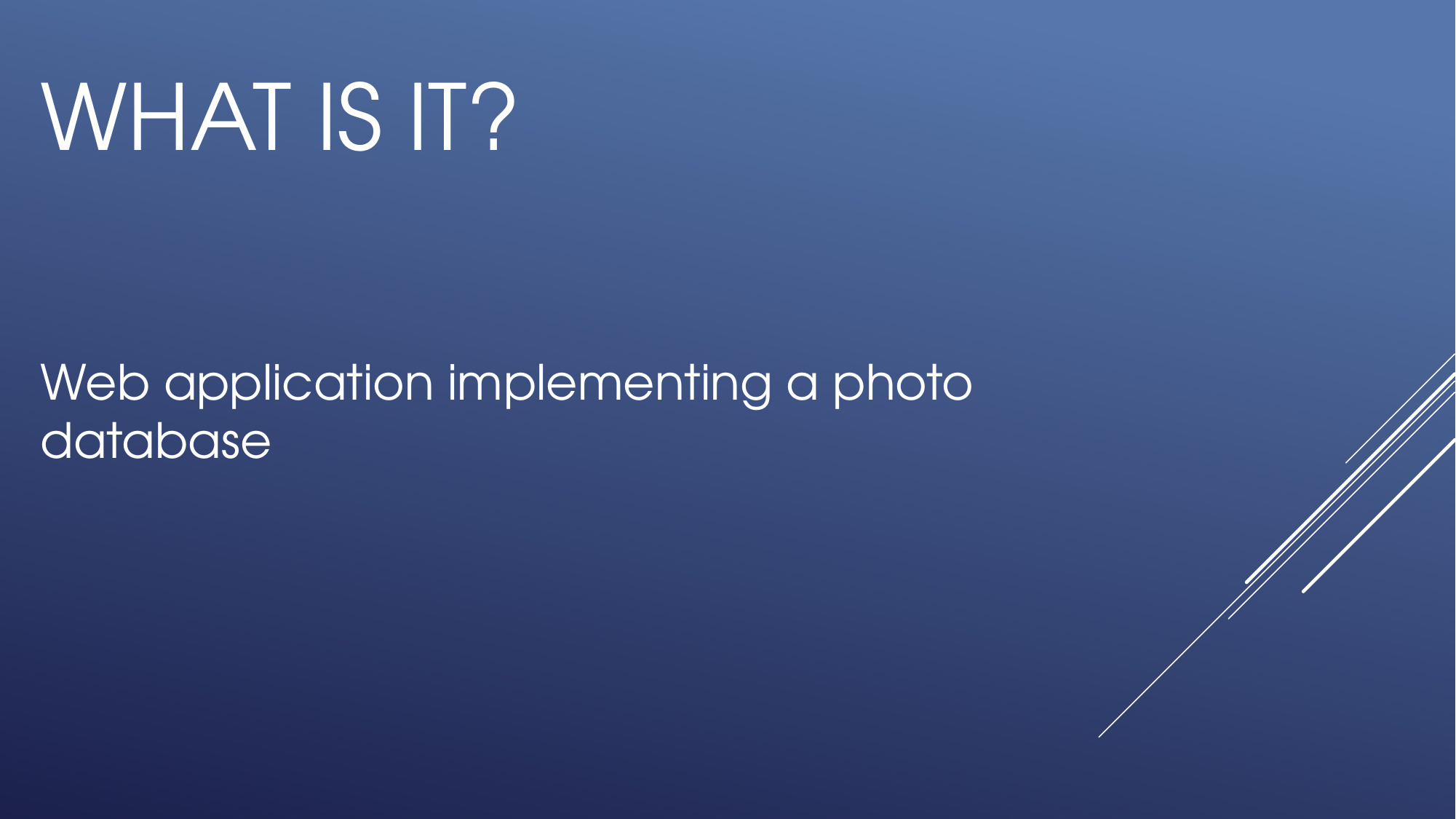

# What is it?
Web application implementing a photo database